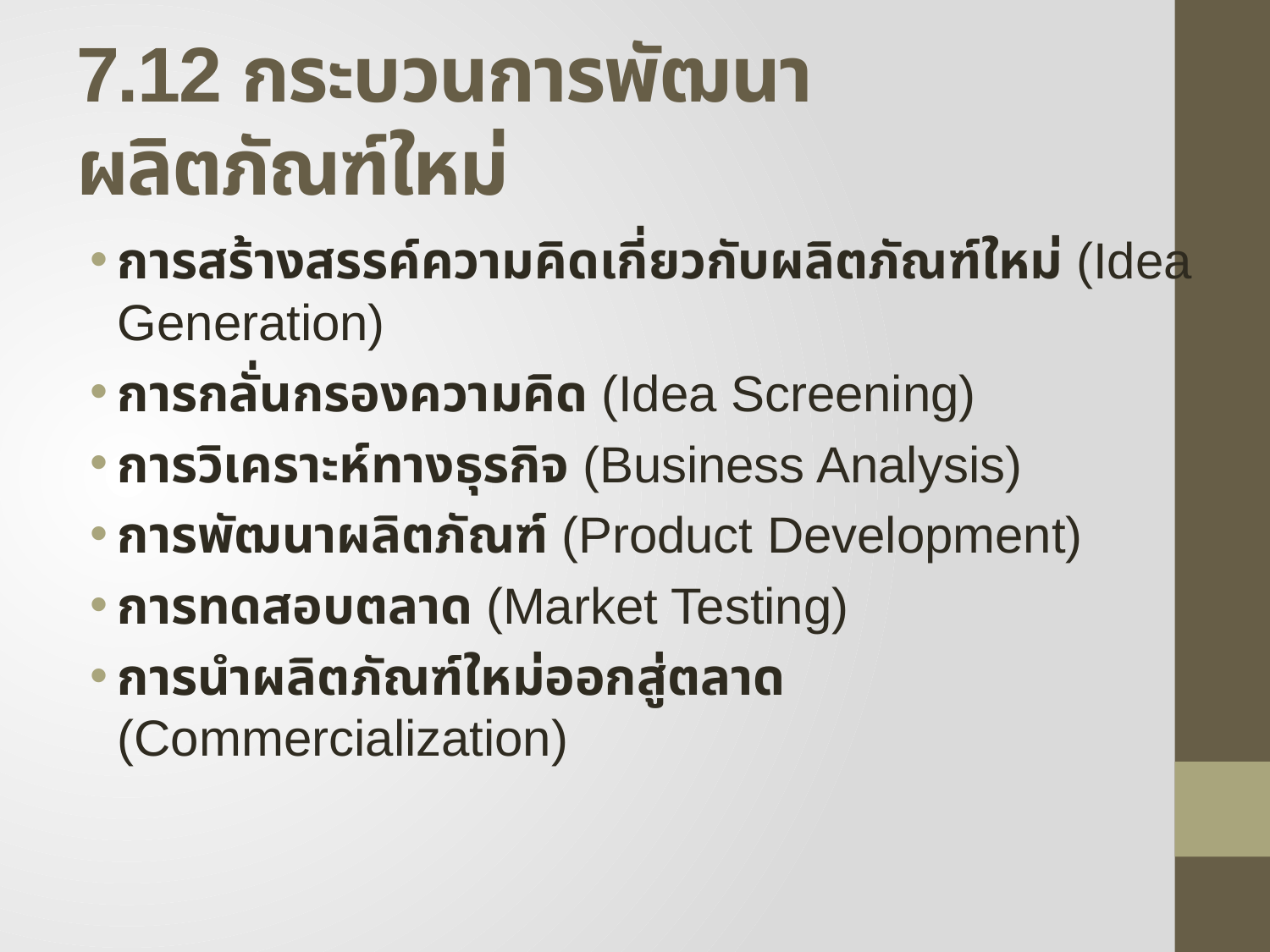

# 7.12 กระบวนการพัฒนาผลิตภัณฑ์ใหม่
การสร้างสรรค์ความคิดเกี่ยวกับผลิตภัณฑ์ใหม่ (Idea Generation)
การกลั่นกรองความคิด (Idea Screening)
การวิเคราะห์ทางธุรกิจ (Business Analysis)
การพัฒนาผลิตภัณฑ์ (Product Development)
การทดสอบตลาด (Market Testing)
การนำผลิตภัณฑ์ใหม่ออกสู่ตลาด (Commercialization)